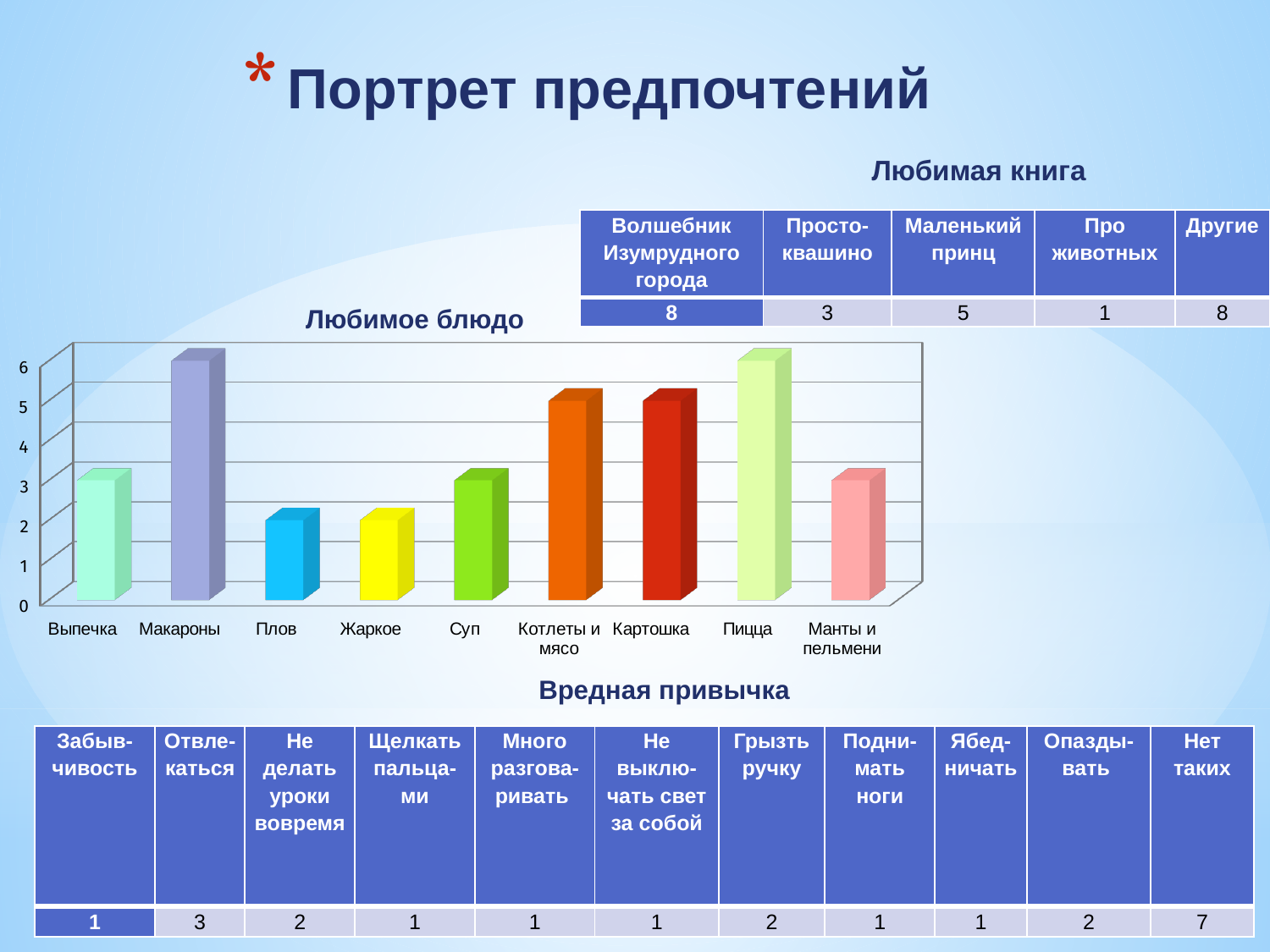

# Портрет предпочтений
Любимая книга

| Волшебник Изумрудного города | Просто-квашино | Маленький принц | Про животных | Другие |
| --- | --- | --- | --- | --- |
| 8 | 3 | 5 | 1 | 8 |
Любимое блюдо

[unsupported chart]

Вредная привычка
| Забыв-чивость | Отвле-каться | Не делать уроки вовремя | Щелкать пальца-ми | Много разгова-ривать | Не выклю-чать свет за собой | Грызть ручку | Подни-мать ноги | Ябед-ничать | Опазды-вать | Нет таких |
| --- | --- | --- | --- | --- | --- | --- | --- | --- | --- | --- |
| 1 | 3 | 2 | 1 | 1 | 1 | 2 | 1 | 1 | 2 | 7 |
10